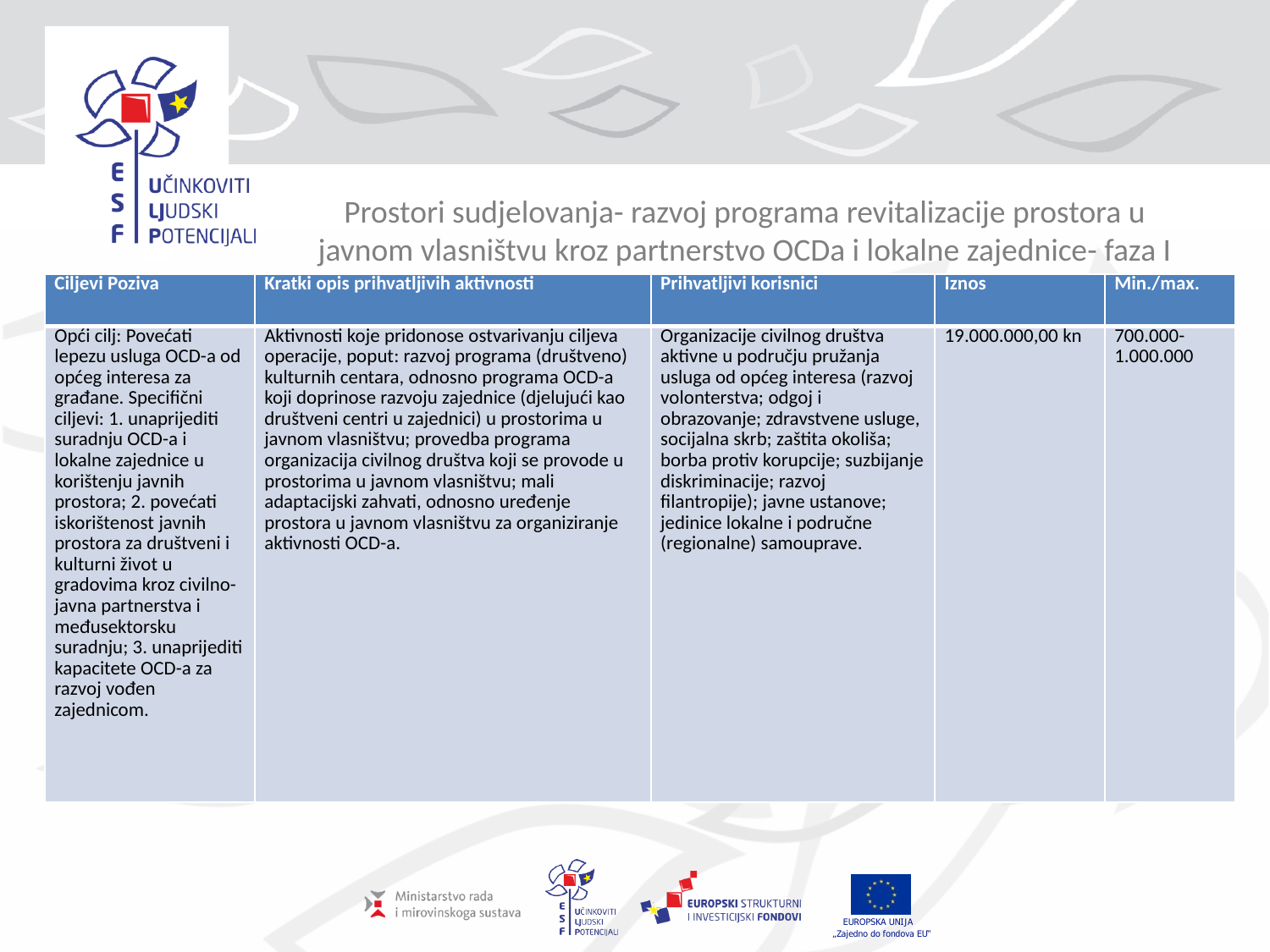

# Prostori sudjelovanja- razvoj programa revitalizacije prostora u javnom vlasništvu kroz partnerstvo OCDa i lokalne zajednice- faza I
| Ciljevi Poziva | Kratki opis prihvatljivih aktivnosti | Prihvatljivi korisnici | Iznos | Min./max. |
| --- | --- | --- | --- | --- |
| Opći cilj: Povećati lepezu usluga OCD-a od općeg interesa za građane. Specifični ciljevi: 1. unaprijediti suradnju OCD-a i lokalne zajednice u korištenju javnih prostora; 2. povećati iskorištenost javnih prostora za društveni i kulturni život u gradovima kroz civilno-javna partnerstva i međusektorsku suradnju; 3. unaprijediti kapacitete OCD-a za razvoj vođen zajednicom. | Aktivnosti koje pridonose ostvarivanju ciljeva operacije, poput: razvoj programa (društveno) kulturnih centara, odnosno programa OCD-a koji doprinose razvoju zajednice (djelujući kao društveni centri u zajednici) u prostorima u javnom vlasništvu; provedba programa organizacija civilnog društva koji se provode u prostorima u javnom vlasništvu; mali adaptacijski zahvati, odnosno uređenje prostora u javnom vlasništvu za organiziranje aktivnosti OCD-a. | Organizacije civilnog društva aktivne u području pružanja usluga od općeg interesa (razvoj volonterstva; odgoj i obrazovanje; zdravstvene usluge, socijalna skrb; zaštita okoliša; borba protiv korupcije; suzbijanje diskriminacije; razvoj filantropije); javne ustanove; jedinice lokalne i područne (regionalne) samouprave. | 19.000.000,00 kn | 700.000-1.000.000 |